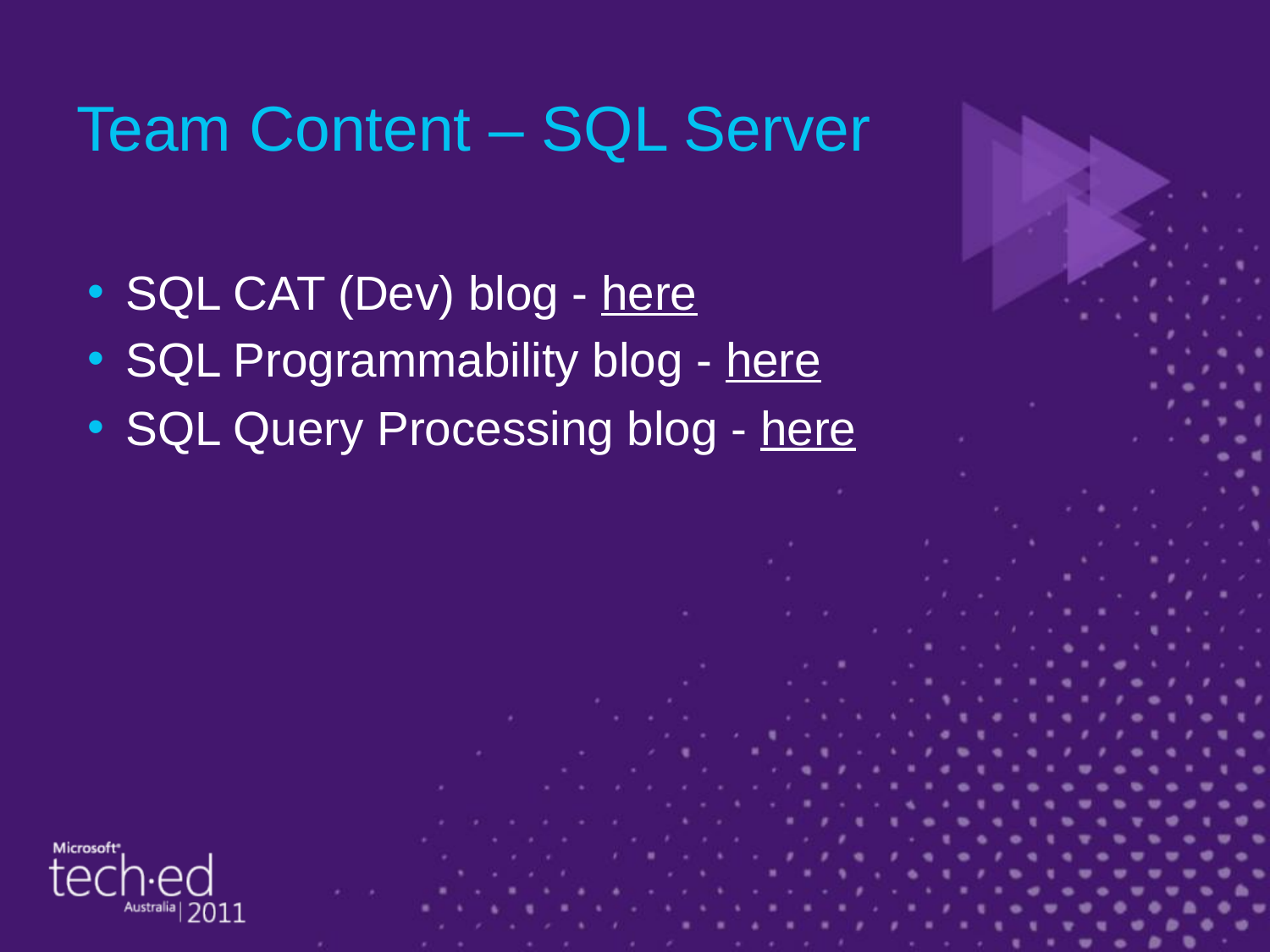

# Team Content – SQL Server
SQL CAT (Dev) blog - here
SQL Programmability blog - here
SQL Query Processing blog - here